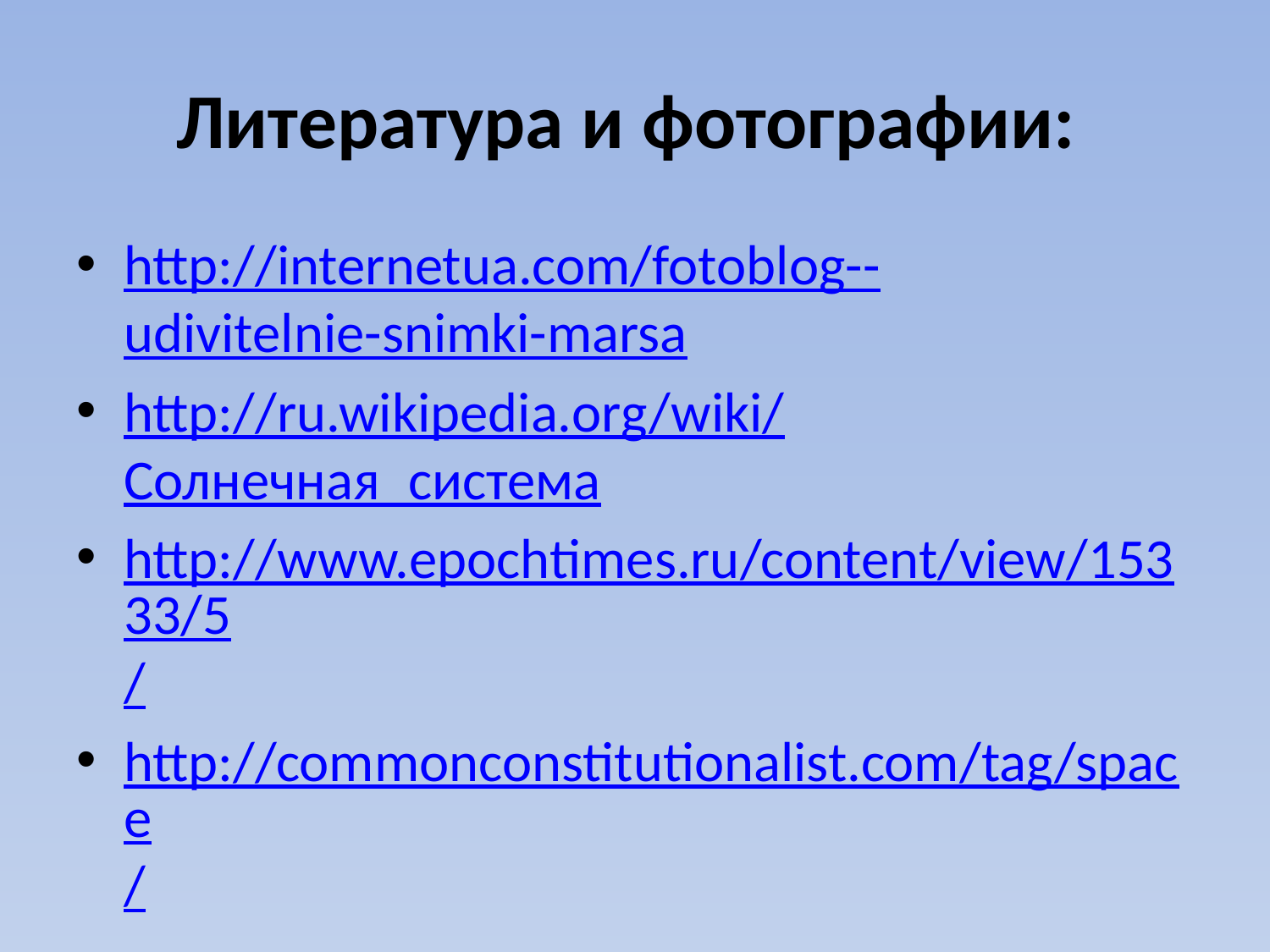

# Литература и фотографии:
http://internetua.com/fotoblog--udivitelnie-snimki-marsa
http://ru.wikipedia.org/wiki/Солнечная_система
http://www.epochtimes.ru/content/view/15333/5/
http://commonconstitutionalist.com/tag/space/